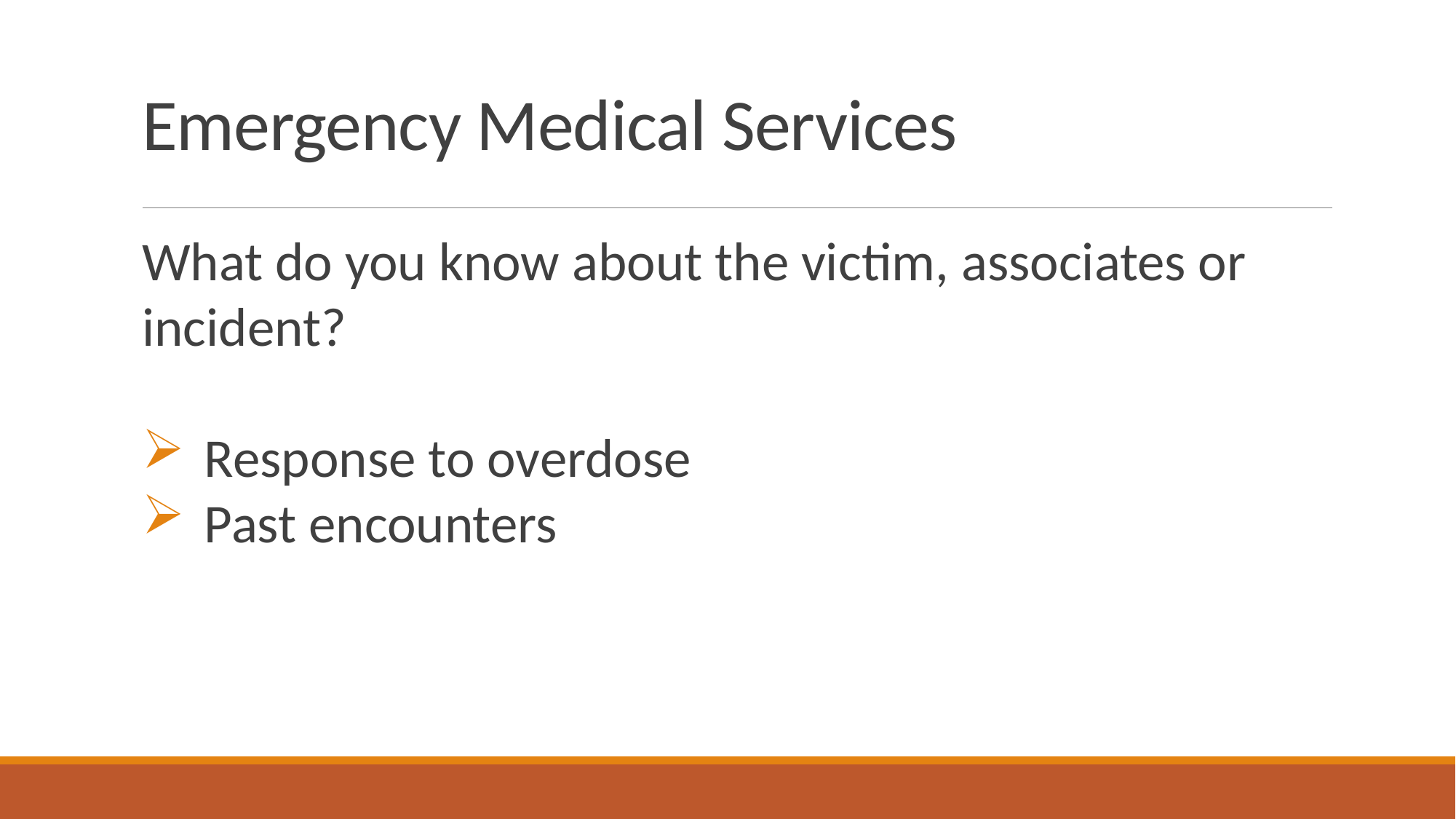

# Emergency Medical Services
What do you know about the victim, associates or incident?

 Response to overdose
 Past encounters